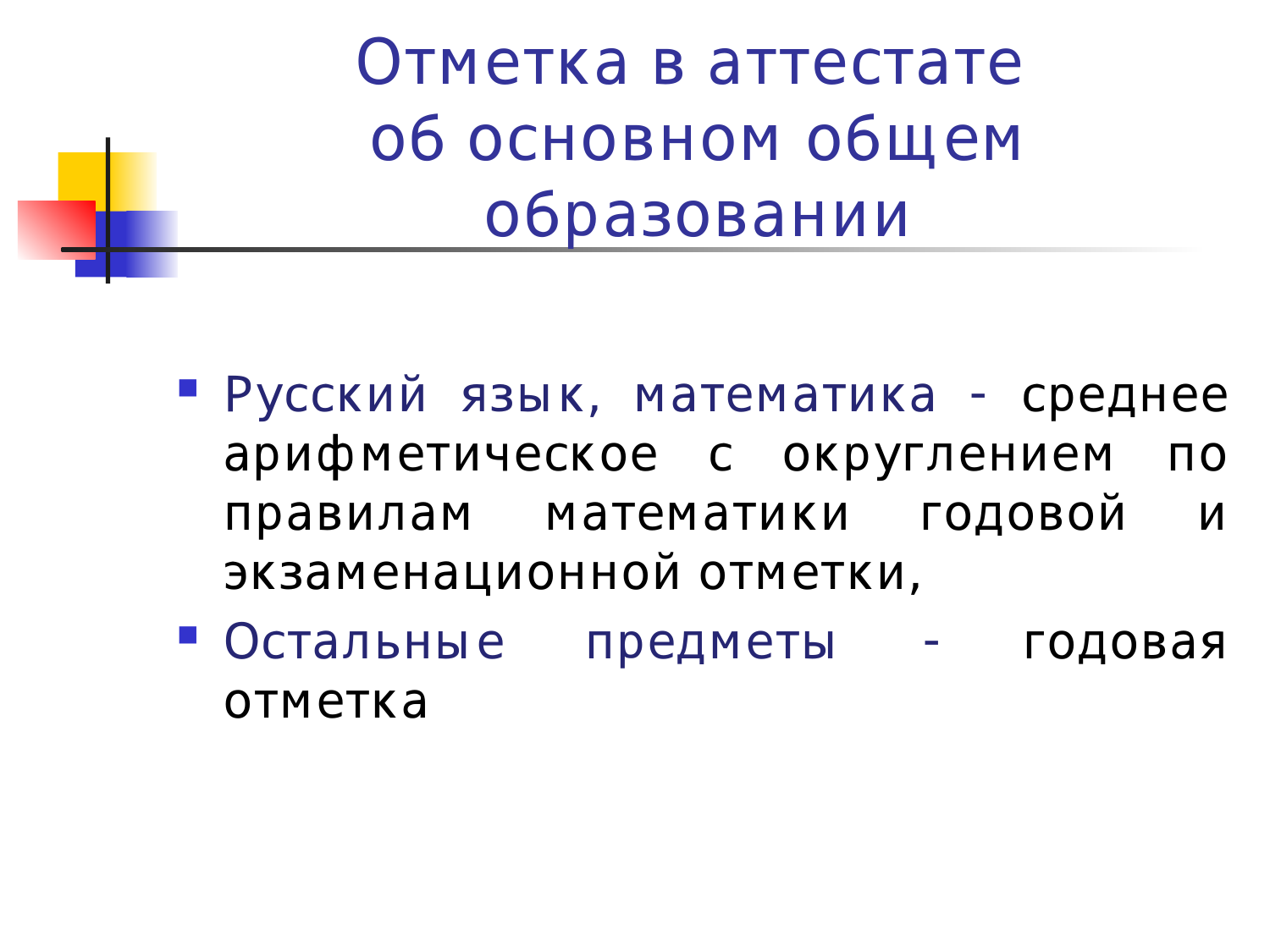

# Отметка в аттестате об основном общем образовании
Русский язык, математика - среднее арифметическое с округлением по правилам математики годовой и экзаменационной отметки,
Остальные предметы - годовая отметка